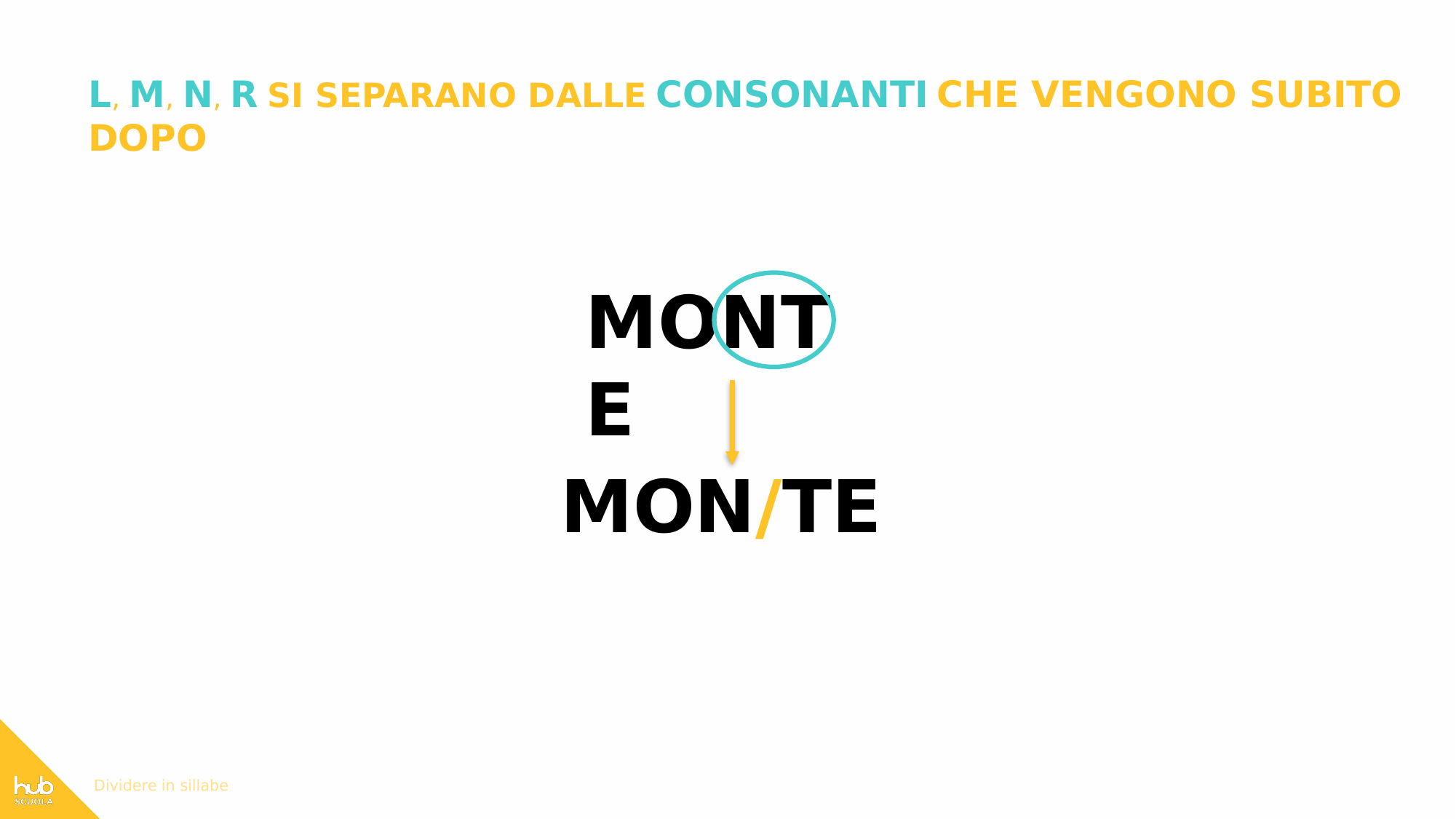

L, M, N, R SI SEPARANO DALLE CONSONANTI CHE VENGONO SUBITO DOPO
MONTE

MON/TE